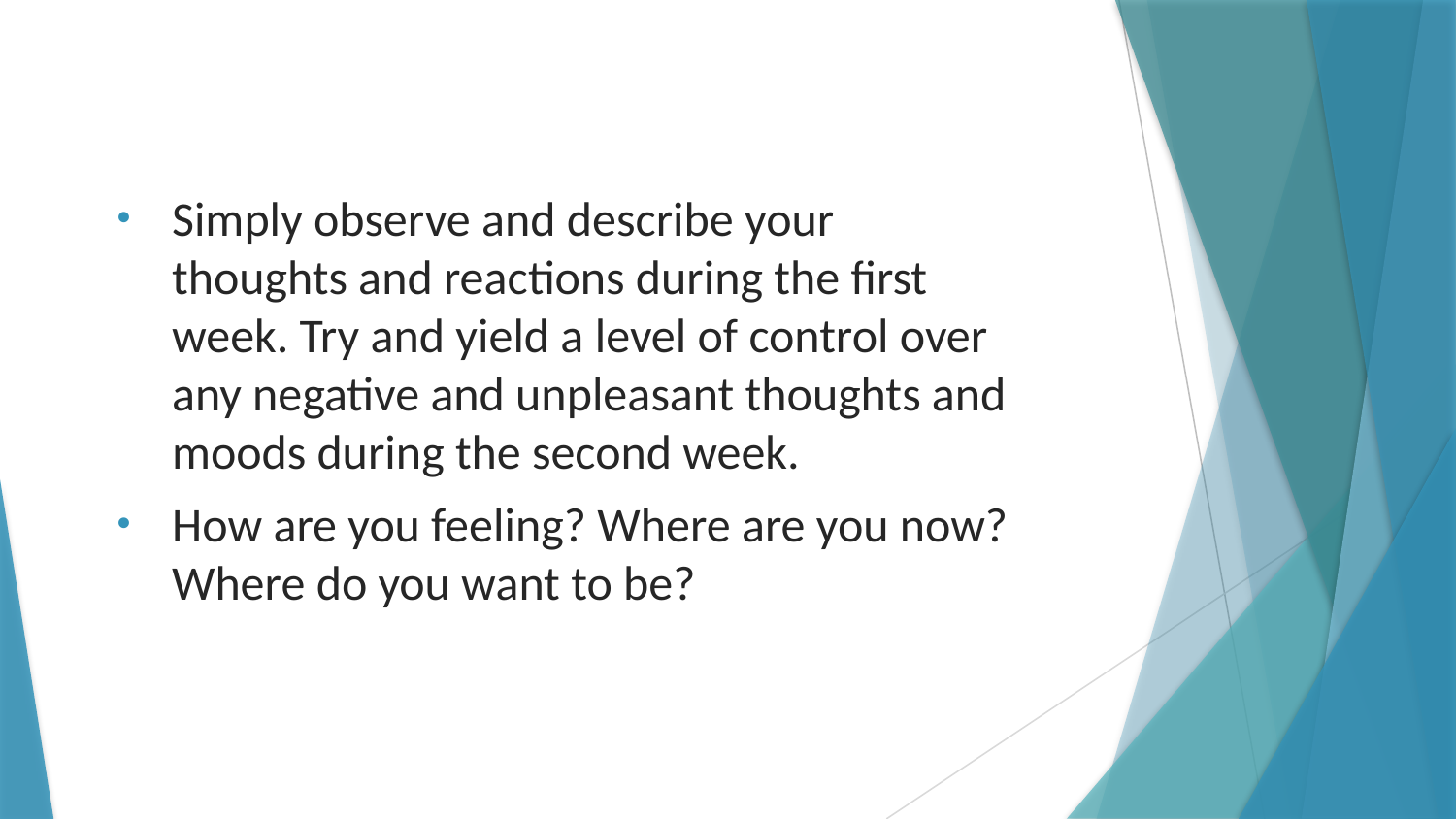

Simply observe and describe your thoughts and reactions during the first week. Try and yield a level of control over any negative and unpleasant thoughts and moods during the second week.
How are you feeling? Where are you now? Where do you want to be?